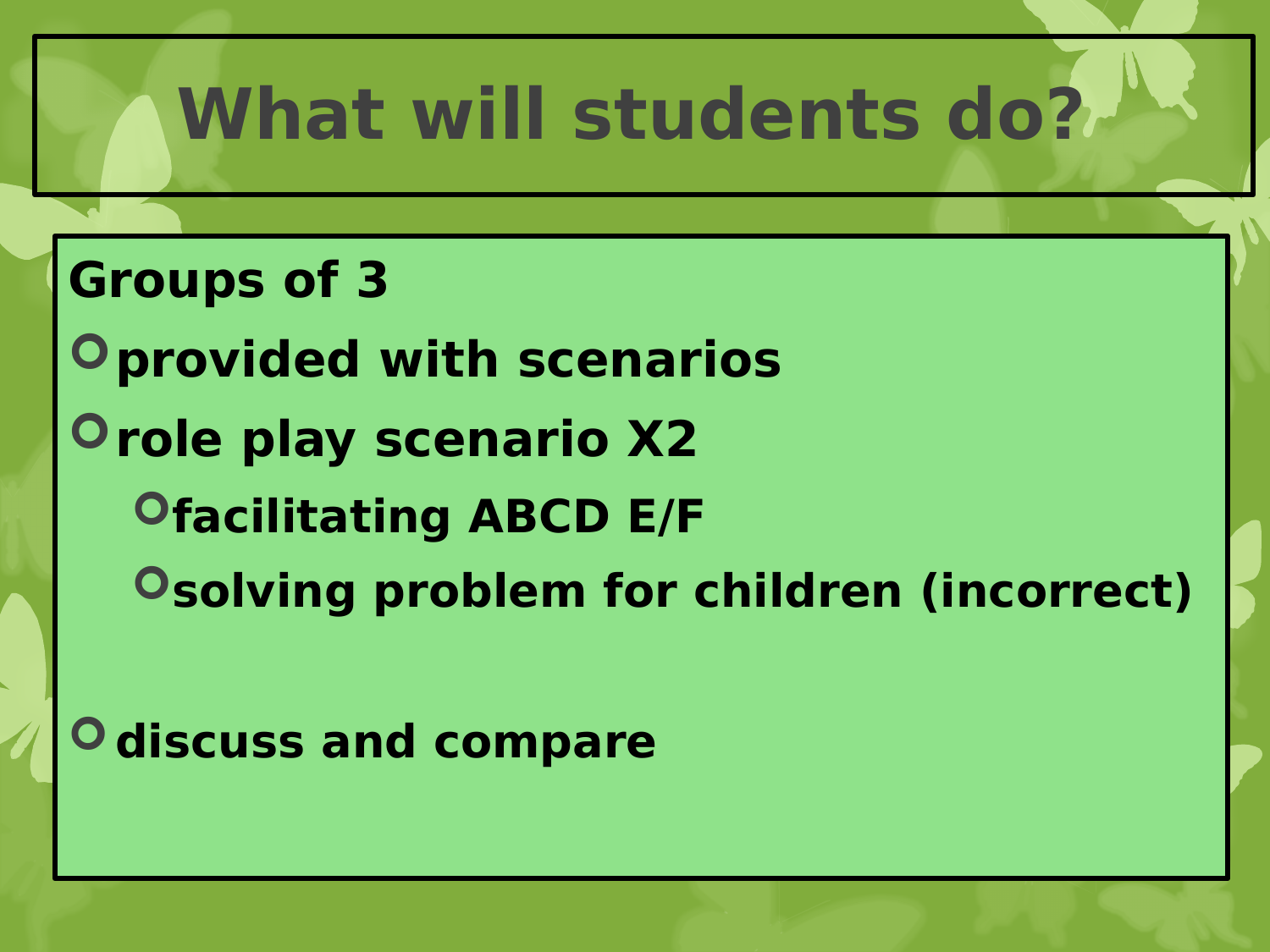

# What will students do?
Groups of 3
provided with scenarios
role play scenario X2
facilitating ABCD E/F
solving problem for children (incorrect)

discuss and compare

4
3/4/2014